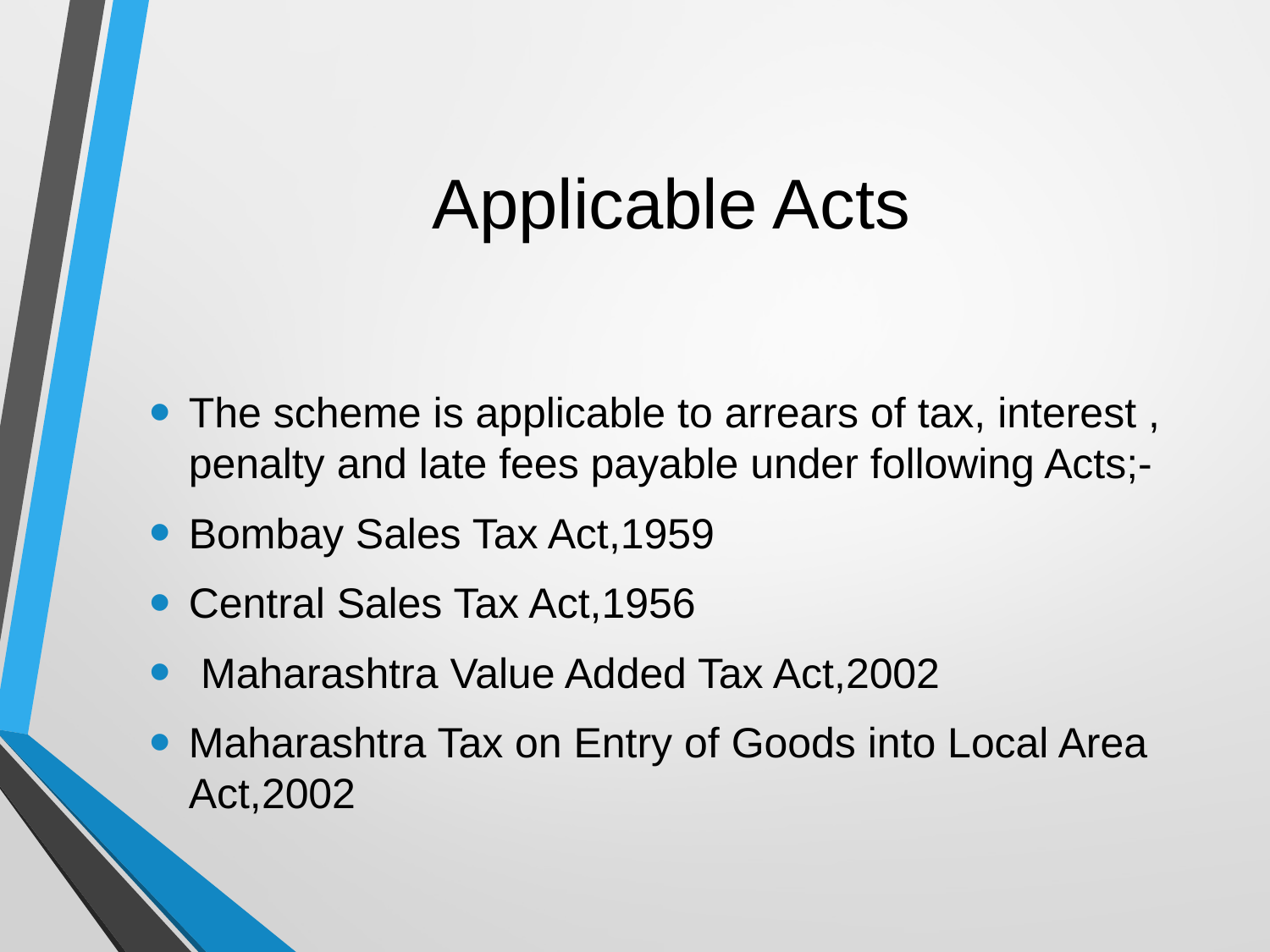

# Applicable Acts
The scheme is applicable to arrears of tax, interest , penalty and late fees payable under following Acts;-
Bombay Sales Tax Act,1959
Central Sales Tax Act,1956
 Maharashtra Value Added Tax Act,2002
Maharashtra Tax on Entry of Goods into Local Area Act,2002